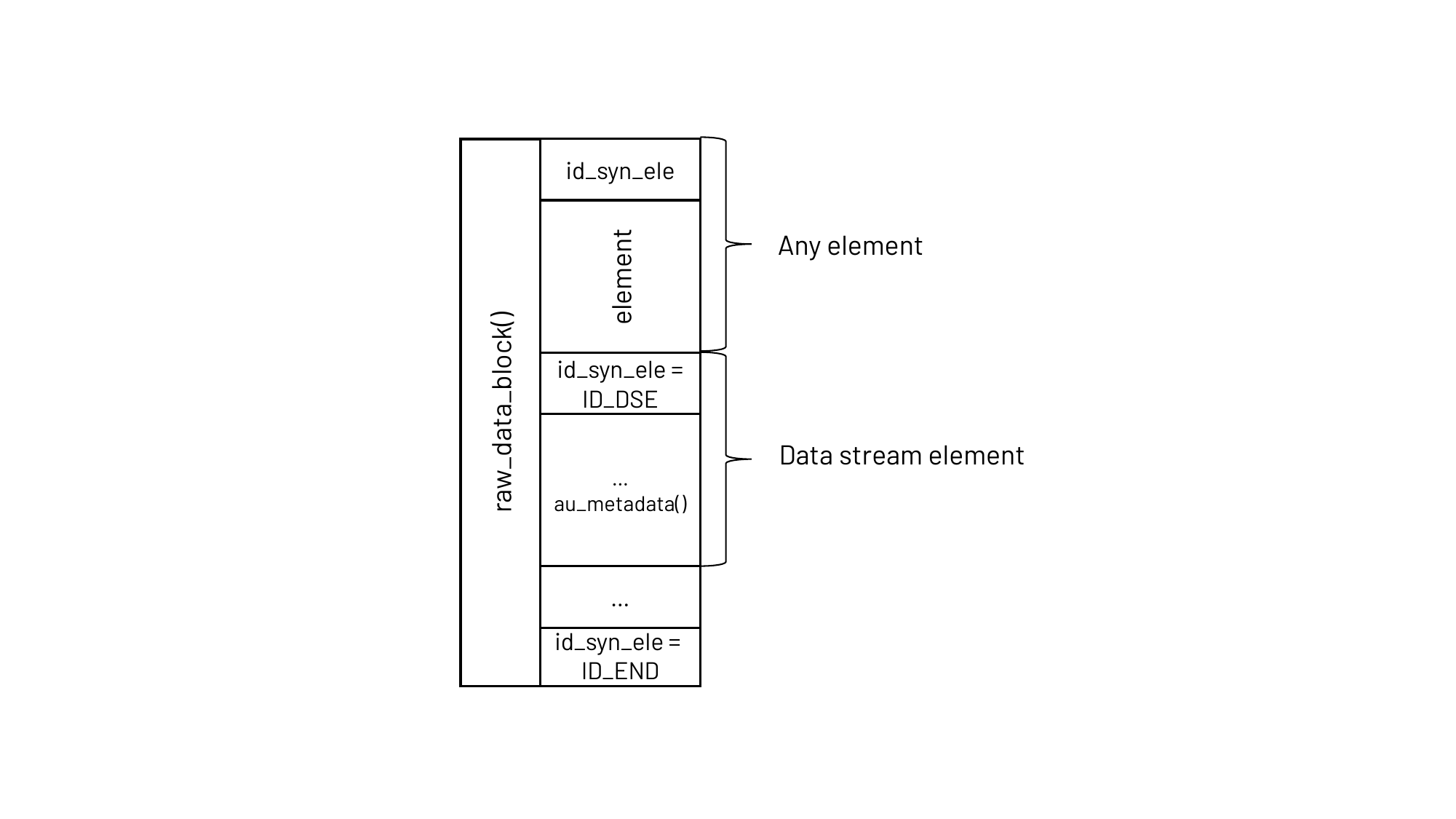

id_syn_ele
raw_data_block()
element
Any element

id_syn_ele = ID_DSE
…
au_metadata()
Data stream element
…
id_syn_ele =
ID_END